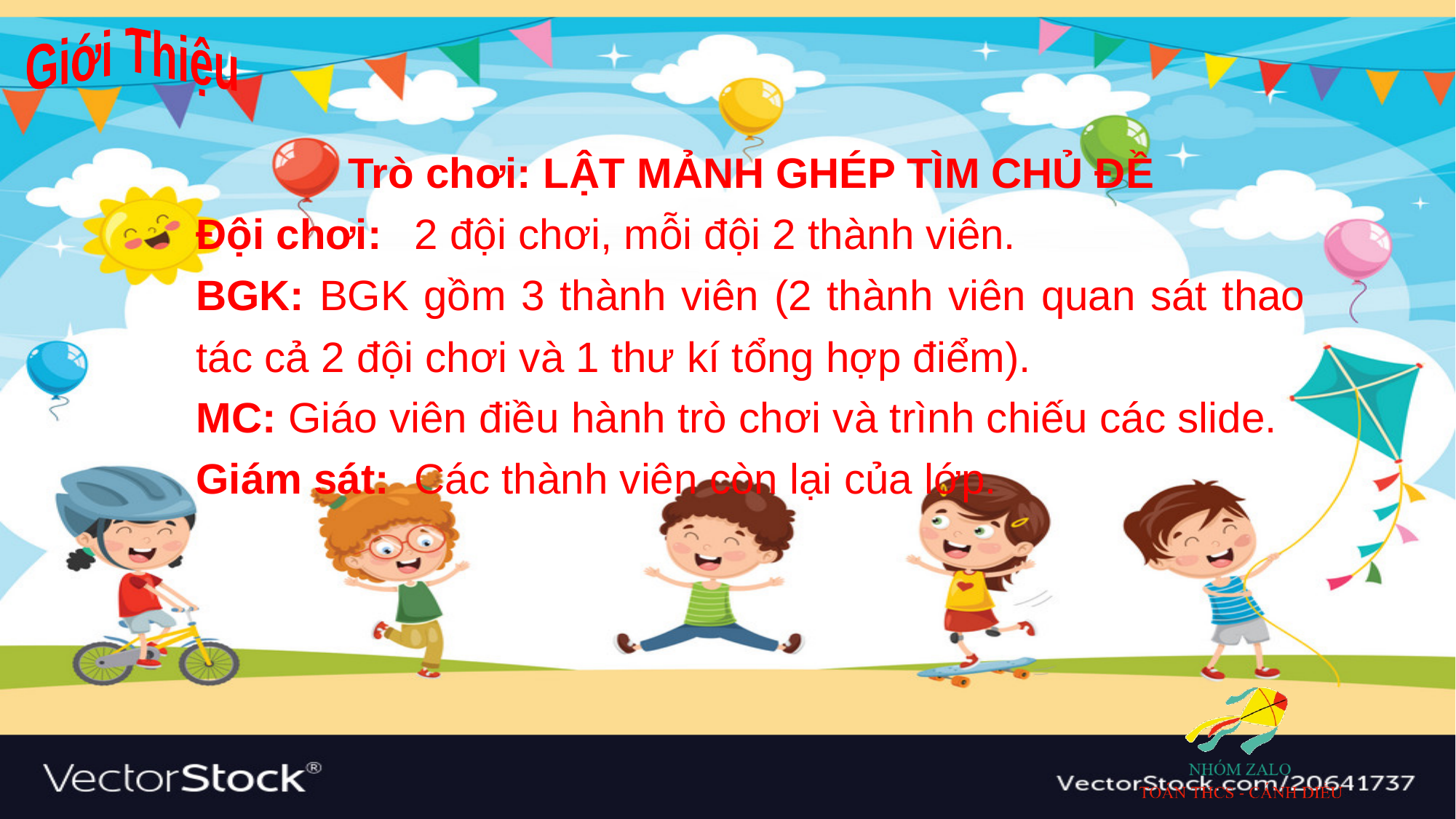

Giới Thiệu
Trò chơi: LẬT MẢNH GHÉP TÌM CHỦ ĐỀ
Đội chơi: 	2 đội chơi, mỗi đội 2 thành viên.
BGK: BGK gồm 3 thành viên (2 thành viên quan sát thao tác cả 2 đội chơi và 1 thư kí tổng hợp điểm).
MC: Giáo viên điều hành trò chơi và trình chiếu các slide.
Giám sát:	Các thành viên còn lại của lớp.